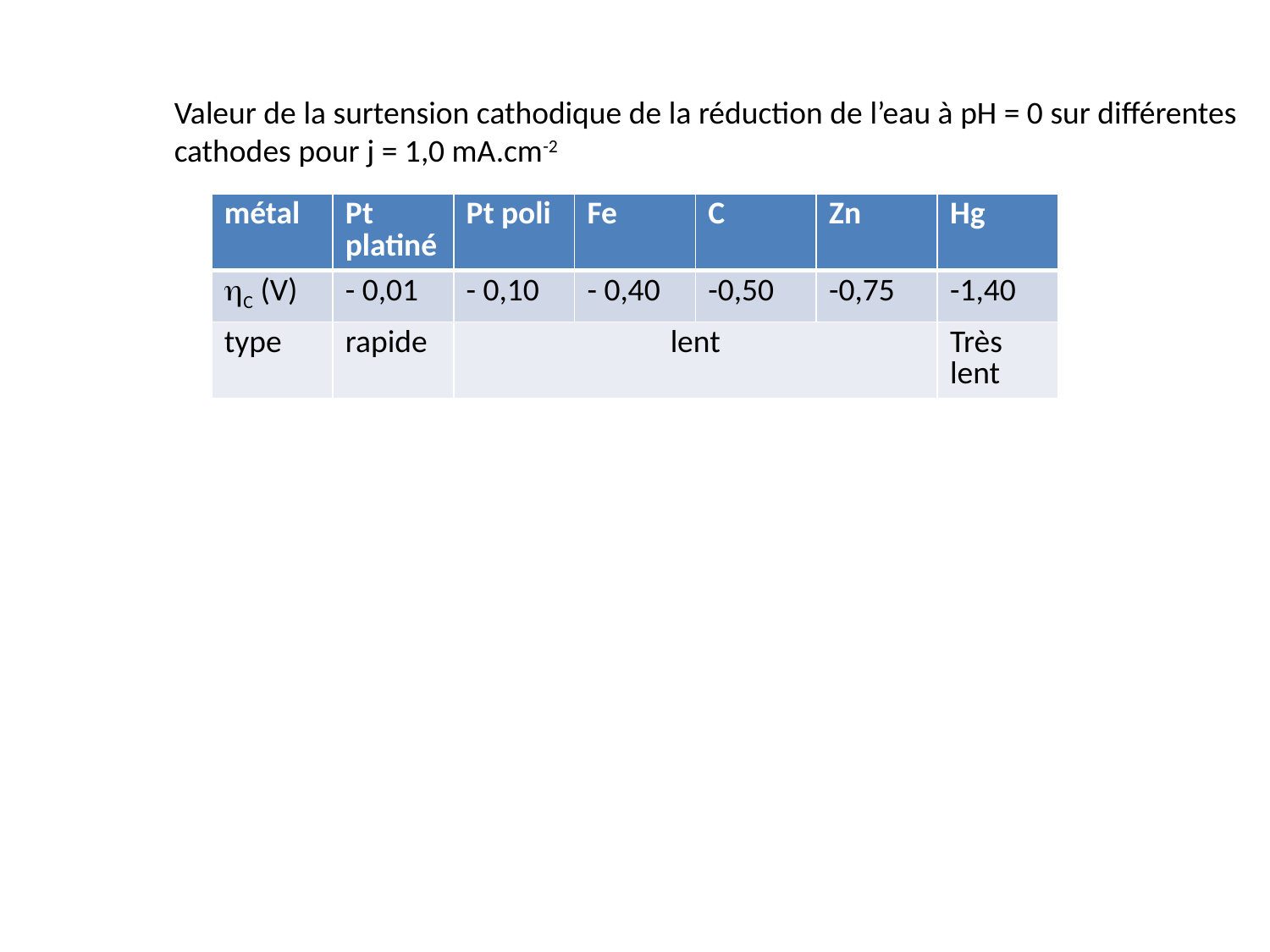

Valeur de la surtension cathodique de la réduction de l’eau à pH = 0 sur différentes
cathodes pour j = 1,0 mA.cm-2
| métal | Pt platiné | Pt poli | Fe | C | Zn | Hg |
| --- | --- | --- | --- | --- | --- | --- |
| ηC (V) | - 0,01 | - 0,10 | - 0,40 | -0,50 | -0,75 | -1,40 |
| type | rapide | lent |  |  |  | Très lent |